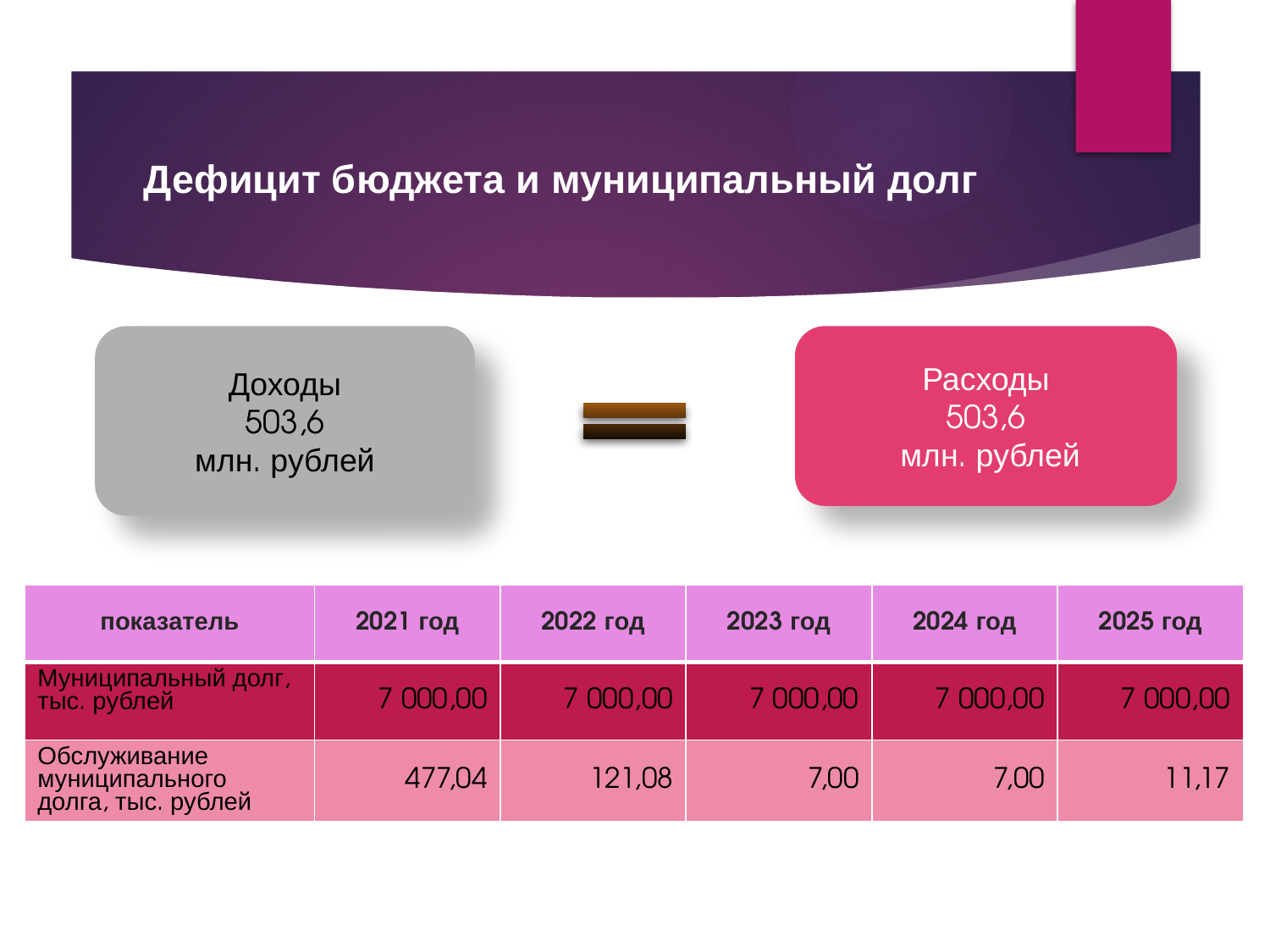

# Дефицит бюджета и муниципальный долг
Доходы
503,6
млн. рублей
Расходы
503,6
 млн. рублей

| показатель | 2021 год | 2022 год | 2023 год | 2024 год | 2025 год |
| --- | --- | --- | --- | --- | --- |
| Муниципальный долг, тыс. рублей | 7 000,00 | 7 000,00 | 7 000,00 | 7 000,00 | 7 000,00 |
| Обслуживание муниципального долга, тыс. рублей | 477,04 | 121,08 | 7,00 | 7,00 | 11,17 |